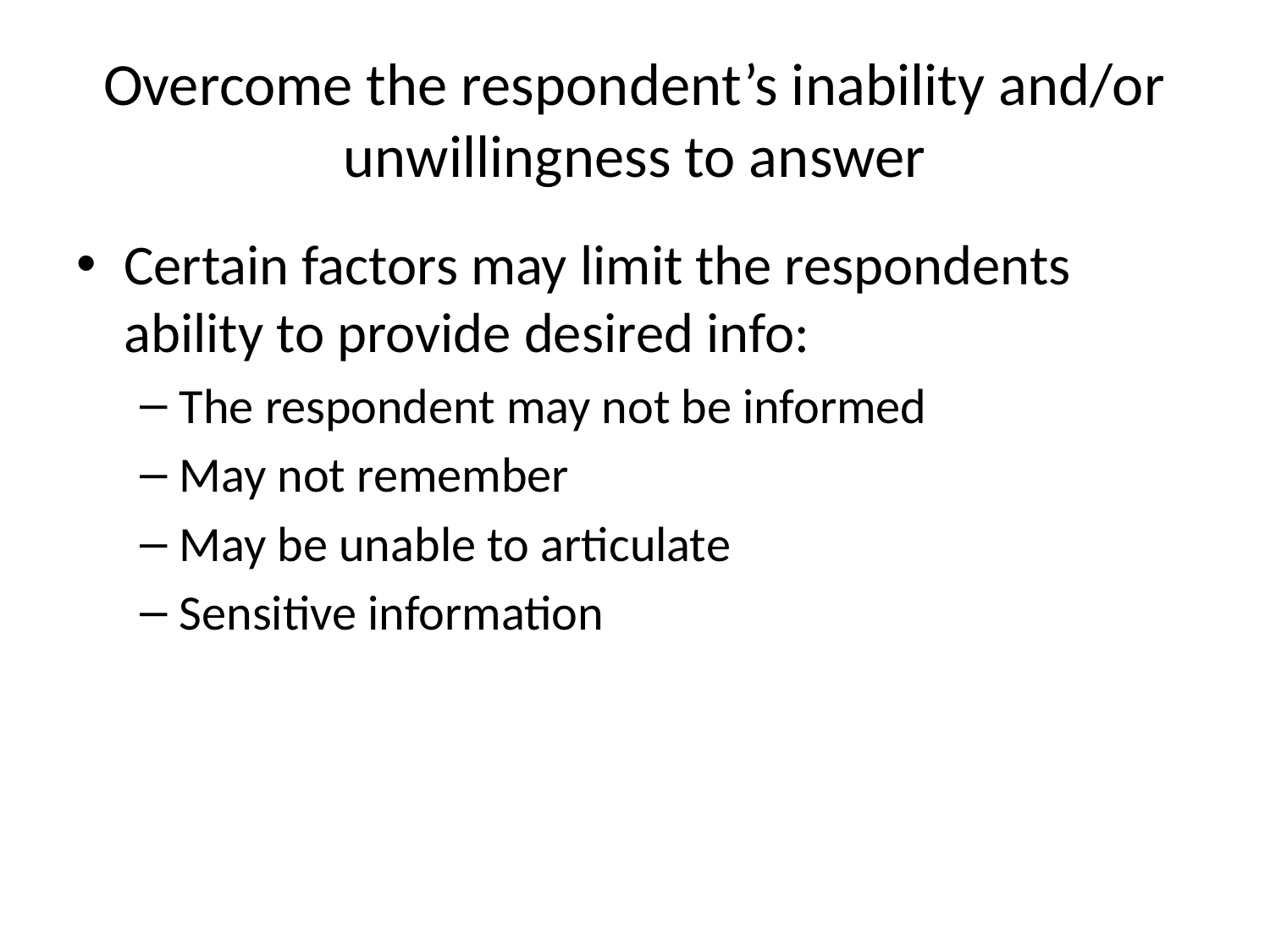

# Overcome the respondent’s inability and/or unwillingness to answer
Certain factors may limit the respondents ability to provide desired info:
The respondent may not be informed
May not remember
May be unable to articulate
Sensitive information